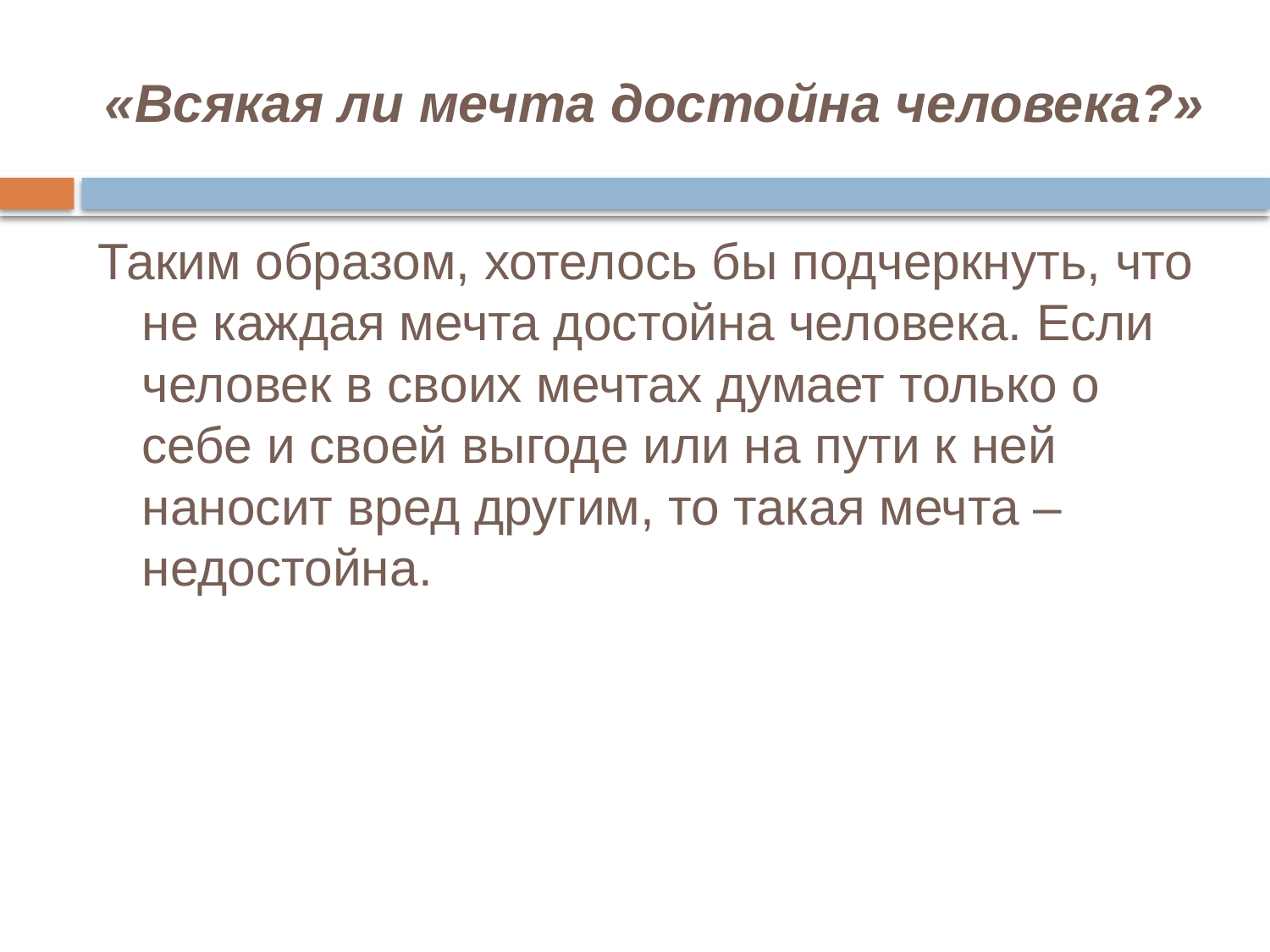

# «Всякая ли мечта достойна человека?»
Таким образом, хотелось бы подчеркнуть, что не каждая мечта достойна человека. Если человек в своих мечтах думает только о себе и своей выгоде или на пути к ней наносит вред другим, то такая мечта – недостойна.